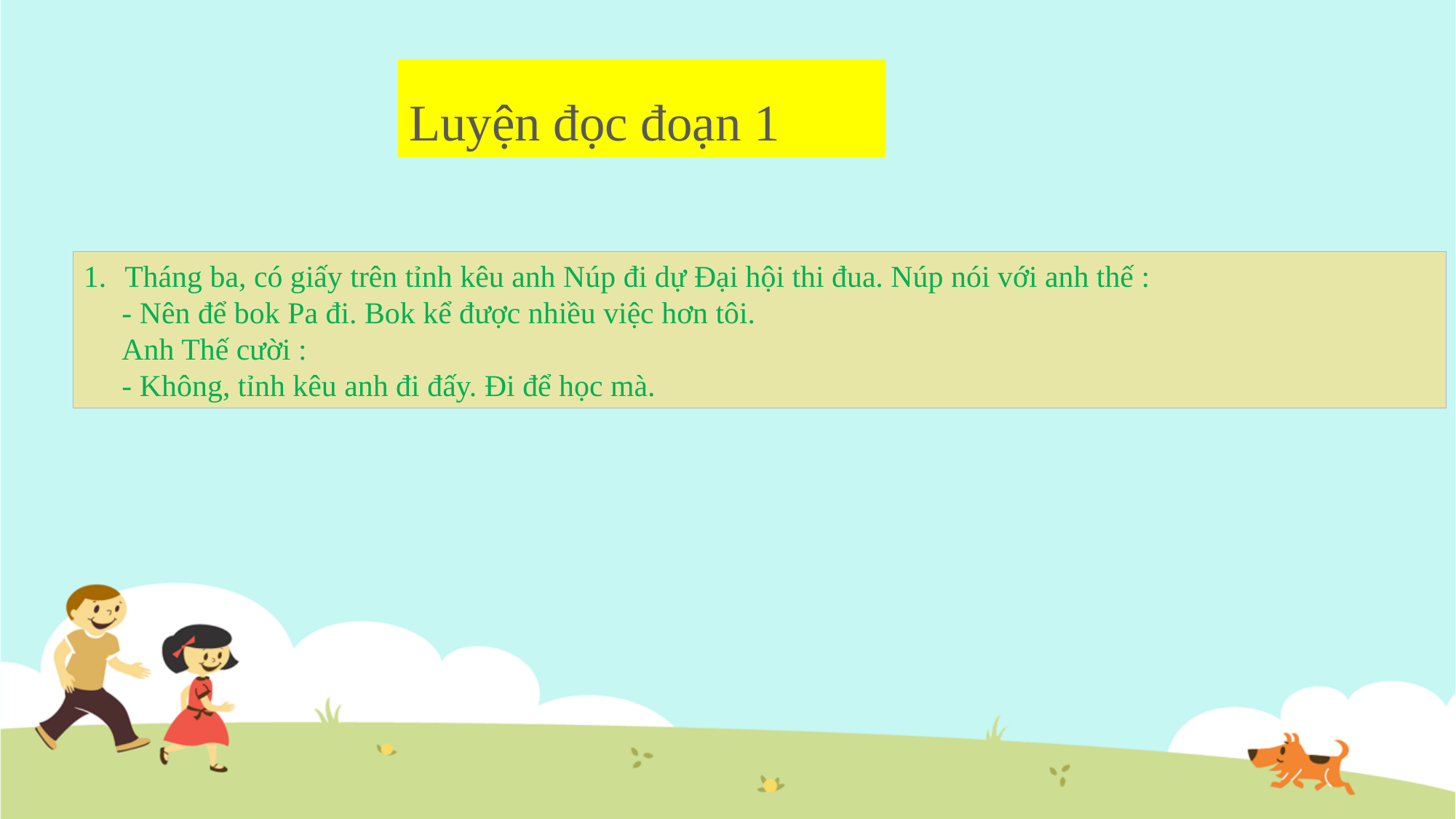

Luyện đọc đoạn 1
Tháng ba, có giấy trên tỉnh kêu anh Núp đi dự Đại hội thi đua. Núp nói với anh thế :
     - Nên để bok Pa đi. Bok kể được nhiều việc hơn tôi.
     Anh Thế cười :
     - Không, tỉnh kêu anh đi đấy. Đi để học mà.